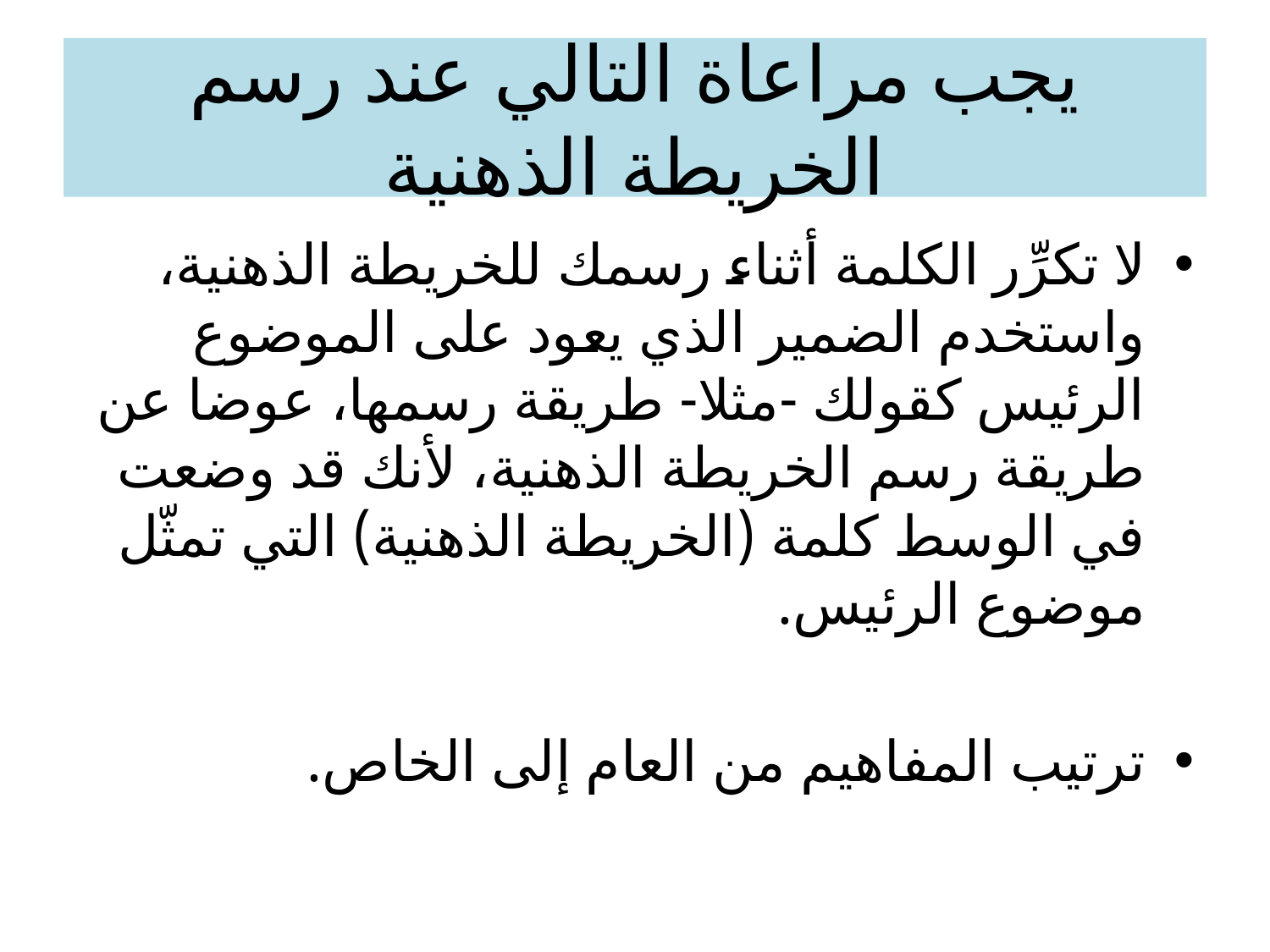

# يجب مراعاة التالي عند رسم الخريطة الذهنية
لا تكرِّر الكلمة أثناء رسمك للخريطة الذهنية، واستخدم الضمير الذي يعود على الموضوع الرئيس كقولك -مثلا- طريقة رسمها، عوضا عن طريقة رسم الخريطة الذهنية، لأنك قد وضعت في الوسط كلمة (الخريطة الذهنية) التي تمثّل موضوع الرئيس.

ترتيب المفاهيم من العام إلى الخاص.